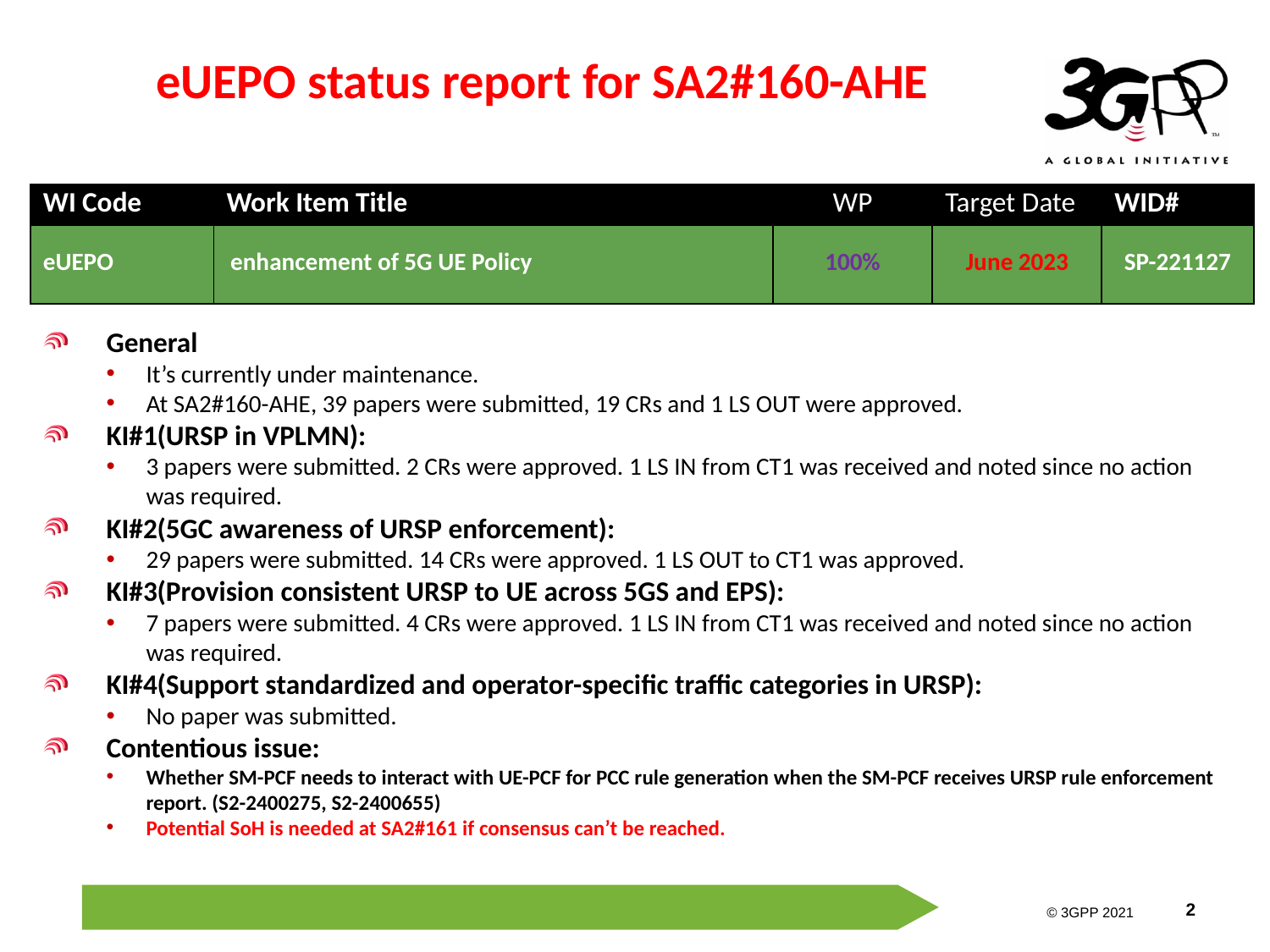

# eUEPO status report for SA2#160-AHE
| WI Code | Work Item Title | WP | Target Date | WID# |
| --- | --- | --- | --- | --- |
| eUEPO | enhancement of 5G UE Policy | 100% | June 2023 | SP-221127 |
General
It’s currently under maintenance.
At SA2#160-AHE, 39 papers were submitted, 19 CRs and 1 LS OUT were approved.
KI#1(URSP in VPLMN):
3 papers were submitted. 2 CRs were approved. 1 LS IN from CT1 was received and noted since no action was required.
KI#2(5GC awareness of URSP enforcement):
29 papers were submitted. 14 CRs were approved. 1 LS OUT to CT1 was approved.
KI#3(Provision consistent URSP to UE across 5GS and EPS):
7 papers were submitted. 4 CRs were approved. 1 LS IN from CT1 was received and noted since no action was required.
KI#4(Support standardized and operator-specific traffic categories in URSP):
No paper was submitted.
Contentious issue:
Whether SM-PCF needs to interact with UE-PCF for PCC rule generation when the SM-PCF receives URSP rule enforcement report. (S2-2400275, S2-2400655)
Potential SoH is needed at SA2#161 if consensus can’t be reached.